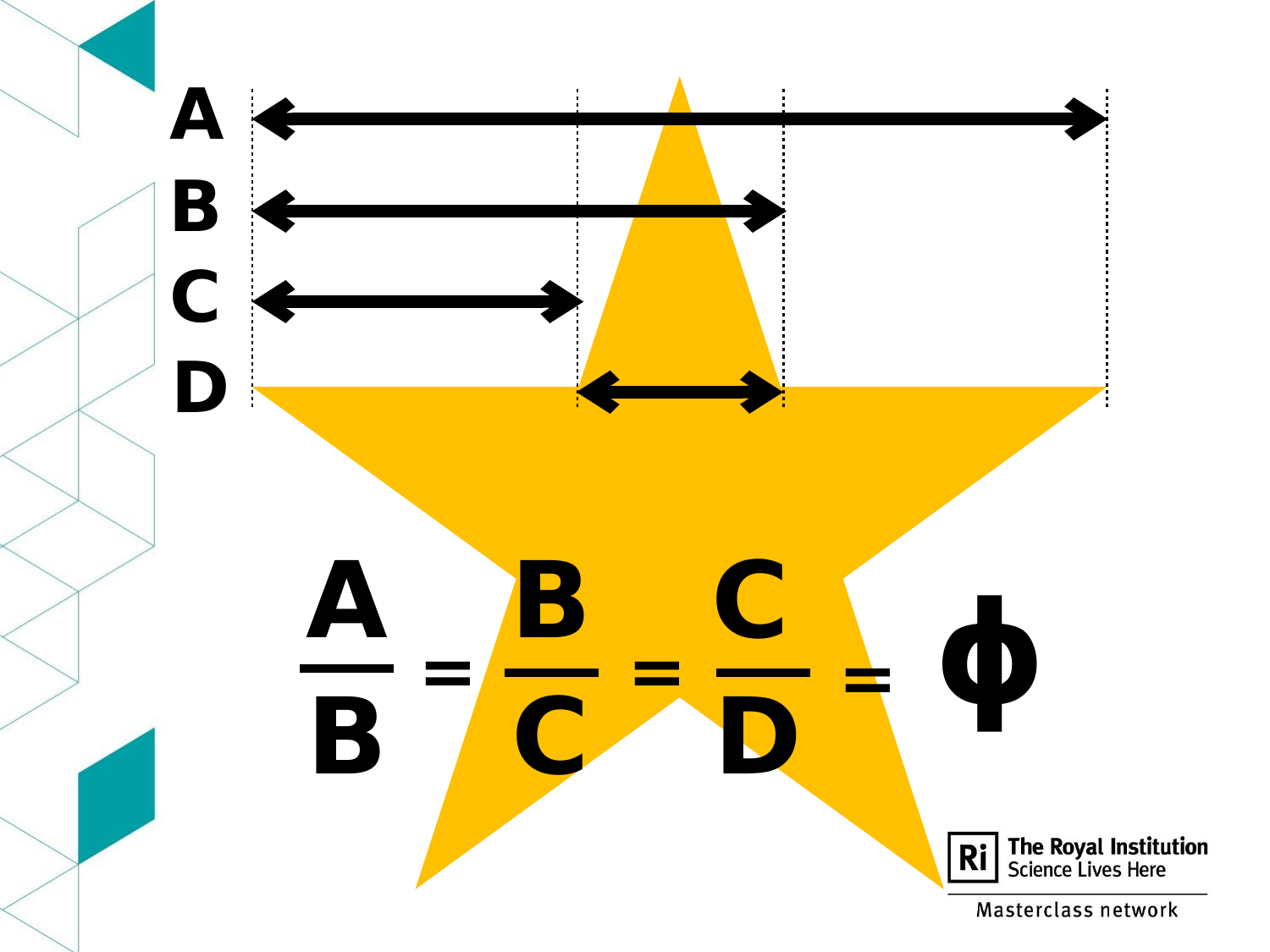

A

B

C

D

A
B
C
= ϕ
=
=
B
C
D